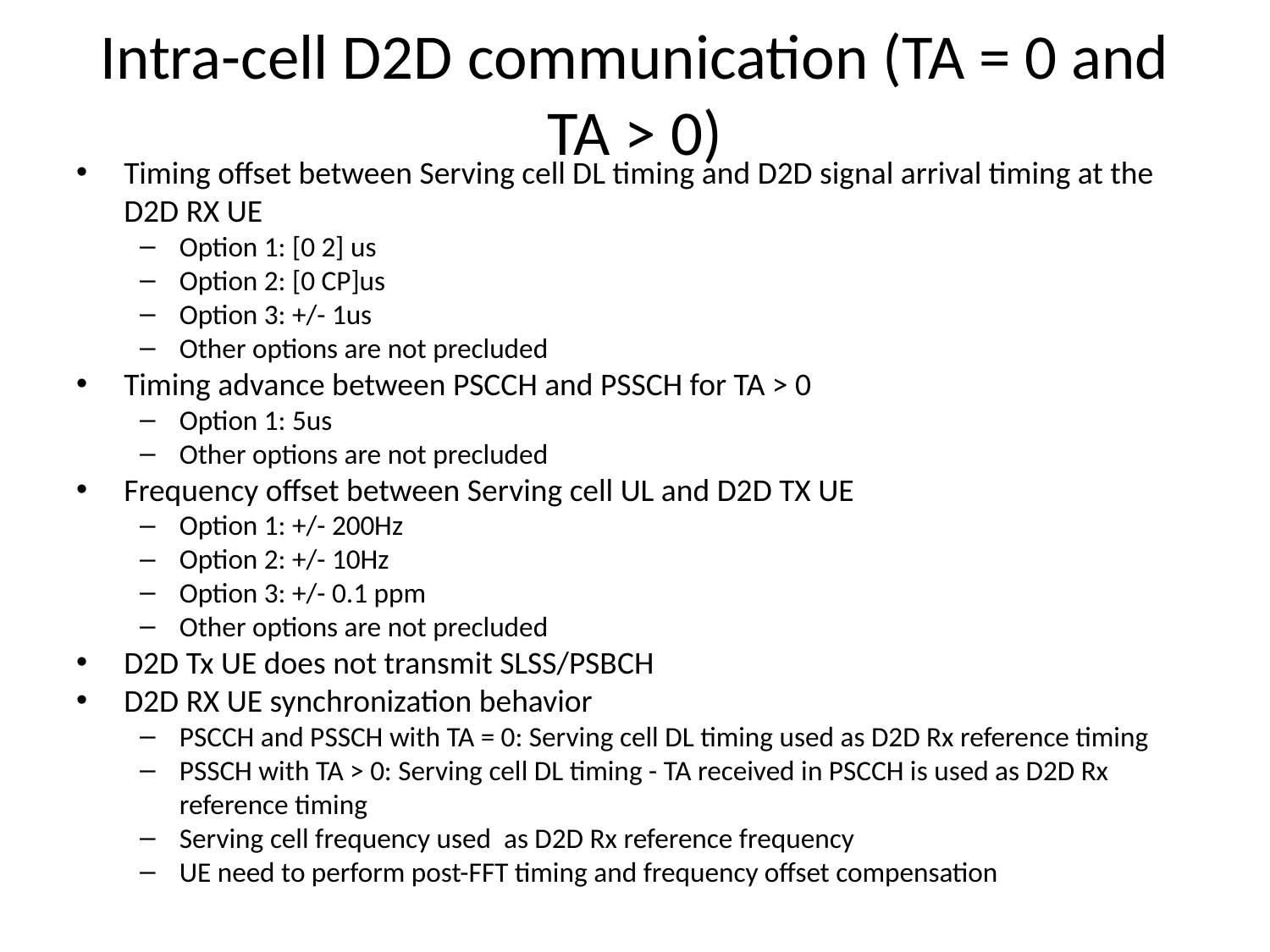

# Intra-cell D2D communication (TA = 0 and TA > 0)
Timing offset between Serving cell DL timing and D2D signal arrival timing at the D2D RX UE
Option 1: [0 2] us
Option 2: [0 CP]us
Option 3: +/- 1us
Other options are not precluded
Timing advance between PSCCH and PSSCH for TA > 0
Option 1: 5us
Other options are not precluded
Frequency offset between Serving cell UL and D2D TX UE
Option 1: +/- 200Hz
Option 2: +/- 10Hz
Option 3: +/- 0.1 ppm
Other options are not precluded
D2D Tx UE does not transmit SLSS/PSBCH
D2D RX UE synchronization behavior
PSCCH and PSSCH with TA = 0: Serving cell DL timing used as D2D Rx reference timing
PSSCH with TA > 0: Serving cell DL timing - TA received in PSCCH is used as D2D Rx reference timing
Serving cell frequency used  as D2D Rx reference frequency
UE need to perform post-FFT timing and frequency offset compensation